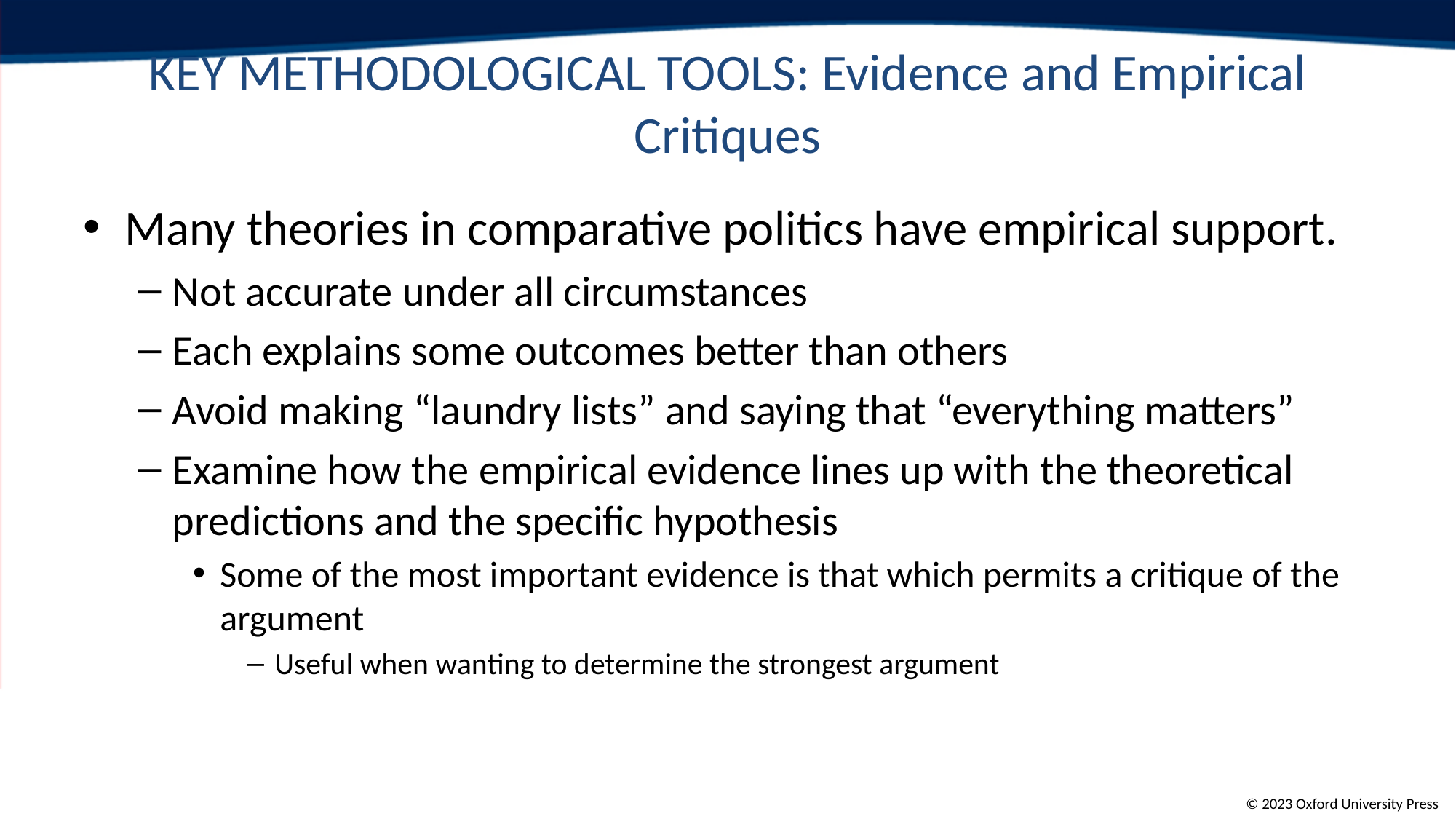

# Key Methodological Tools: Evidence and Empirical Critiques
Many theories in comparative politics have empirical support.
Not accurate under all circumstances
Each explains some outcomes better than others
Avoid making “laundry lists” and saying that “everything matters”
Examine how the empirical evidence lines up with the theoretical predictions and the specific hypothesis
Some of the most important evidence is that which permits a critique of the argument
Useful when wanting to determine the strongest argument